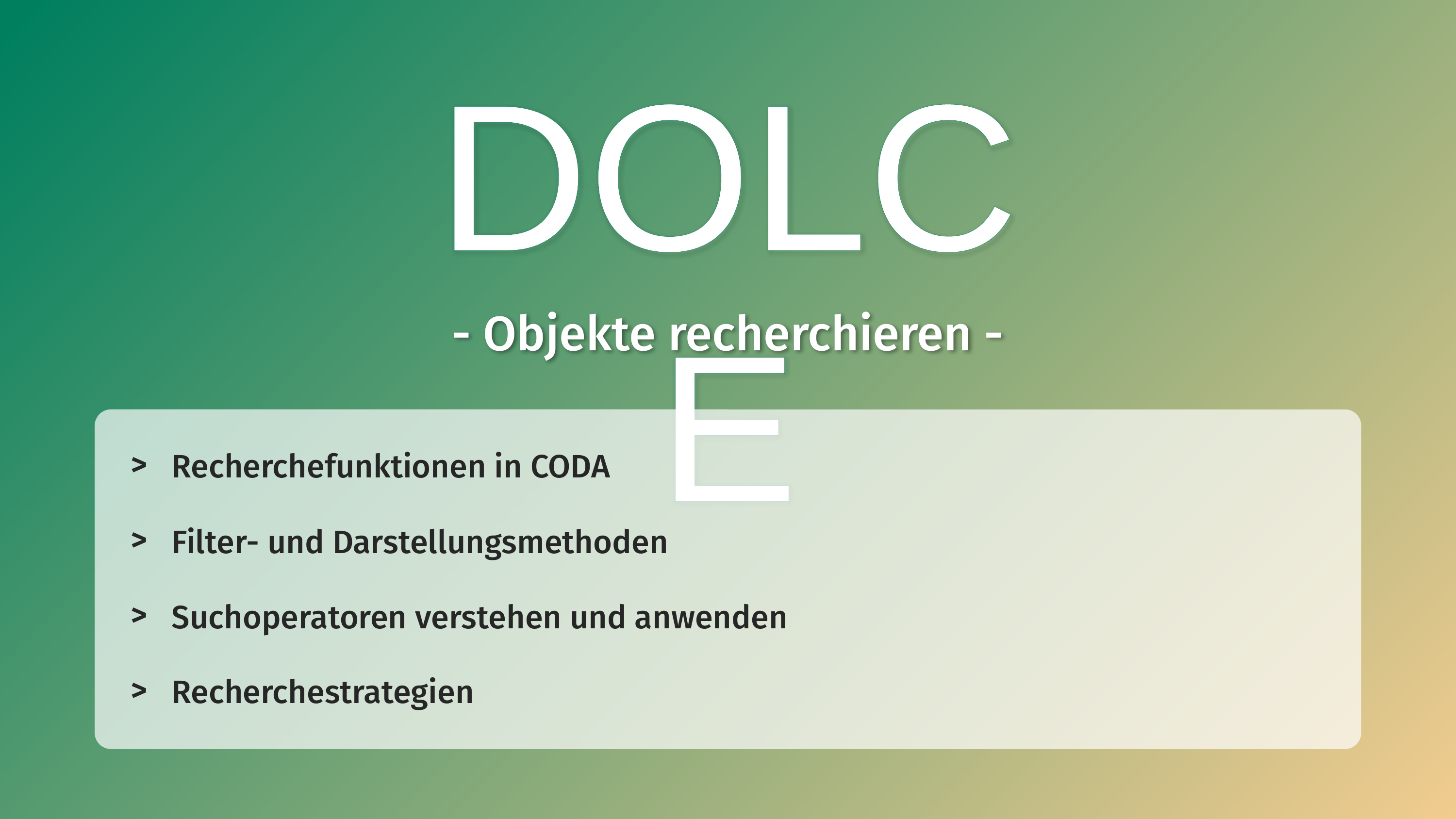

DOLCE (1)
DOLCE
- Objekte recherchieren -

Recherchefunktionen in CODA
Filter- und Darstellungsmethoden
Suchoperatoren verstehen und anwenden
Recherchestrategien